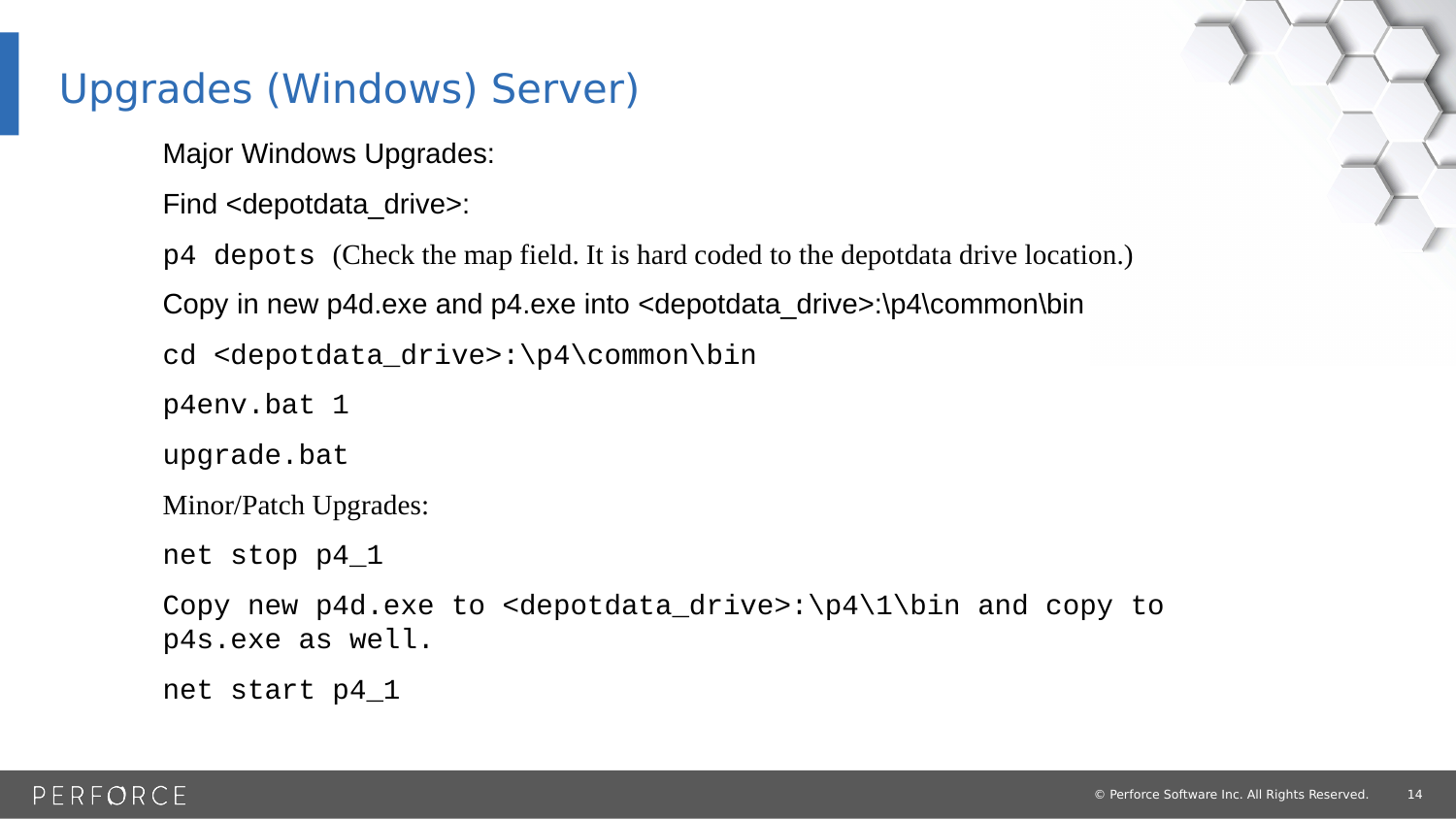

# Upgrades (Windows) Server)
Major Windows Upgrades:
Find <depotdata_drive>:
p4 depots (Check the map field. It is hard coded to the depotdata drive location.)
Copy in new p4d.exe and p4.exe into <depotdata_drive>:\p4\common\bin
cd <depotdata_drive>:\p4\common\bin
p4env.bat 1
upgrade.bat
Minor/Patch Upgrades:
net stop p4_1
Copy new p4d.exe to <depotdata_drive>:\p4\1\bin and copy to p4s.exe as well.
net start p4_1